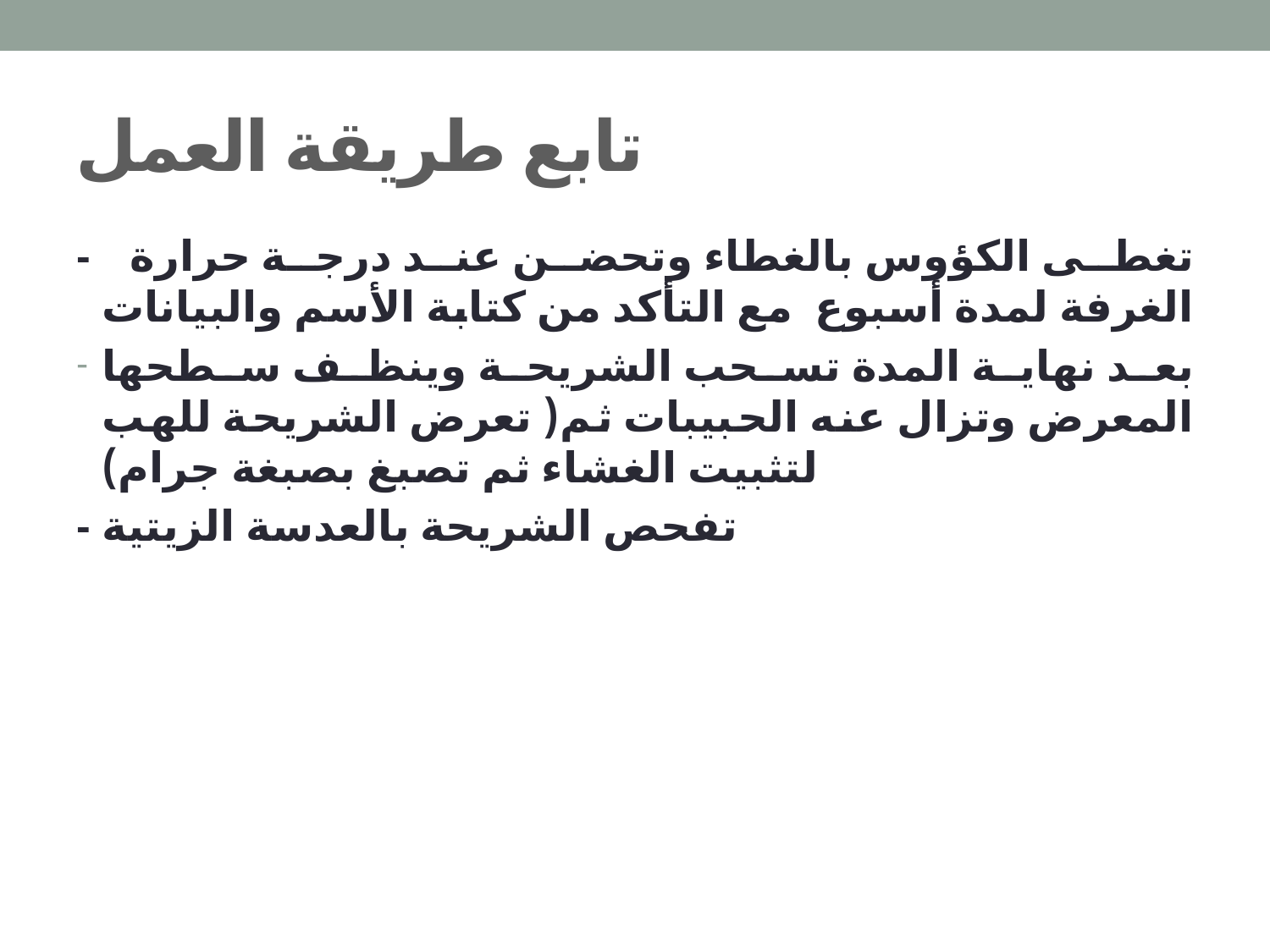

# تابع طريقة العمل
- تغطى الكؤوس بالغطاء وتحضن عند درجة حرارة الغرفة لمدة أسبوع  مع التأكد من كتابة الأسم والبيانات
بعد نهاية المدة تسحب الشريحة وينظف سطحها المعرض وتزال عنه الحبيبات ثم( تعرض الشريحة للهب لتثبيت الغشاء ثم تصبغ بصبغة جرام)
- تفحص الشريحة بالعدسة الزيتية